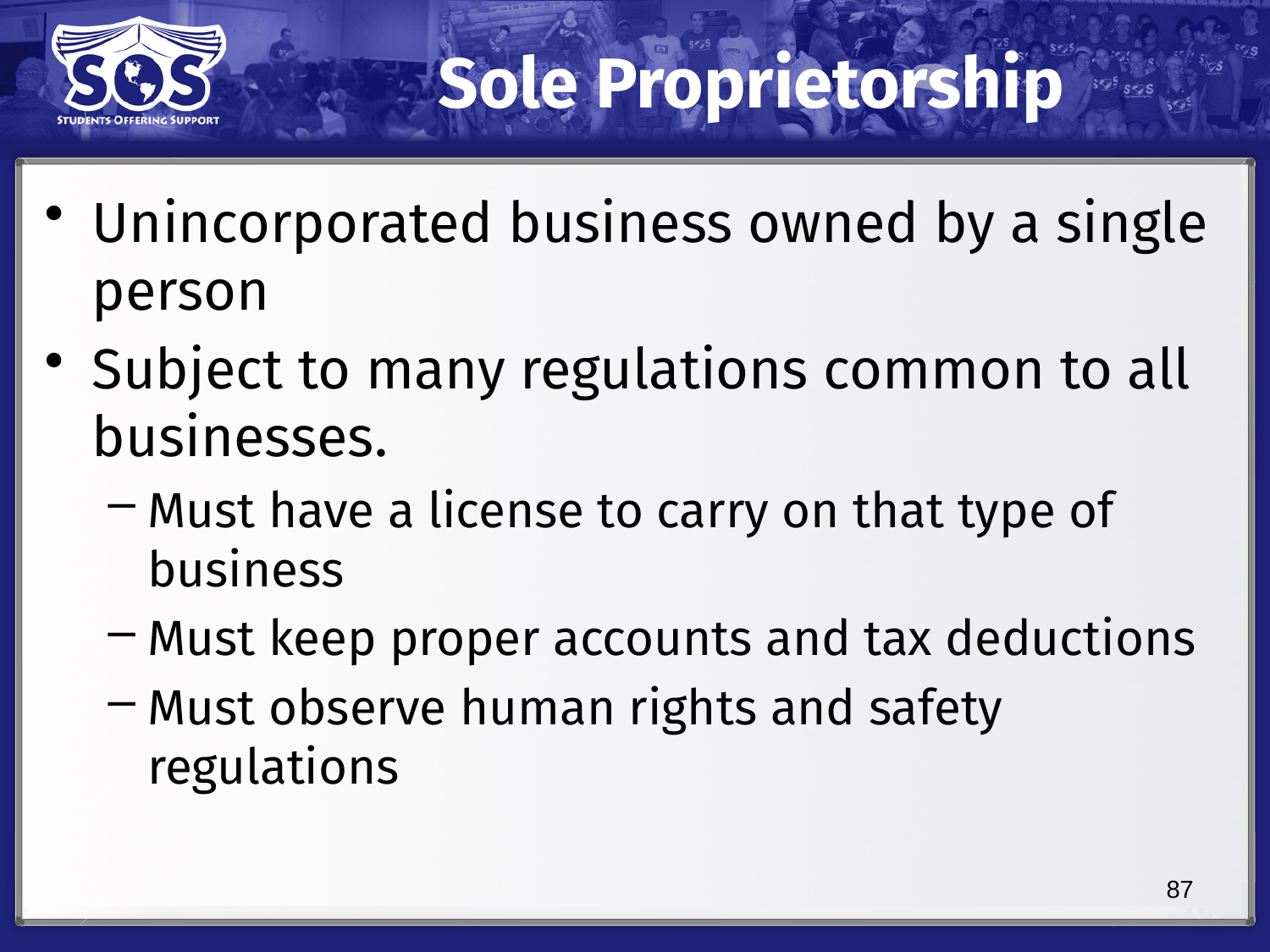

# Sole Proprietorship
Unincorporated business owned by a single person
Subject to many regulations common to all businesses.
Must have a license to carry on that type of business
Must keep proper accounts and tax deductions
Must observe human rights and safety regulations

87